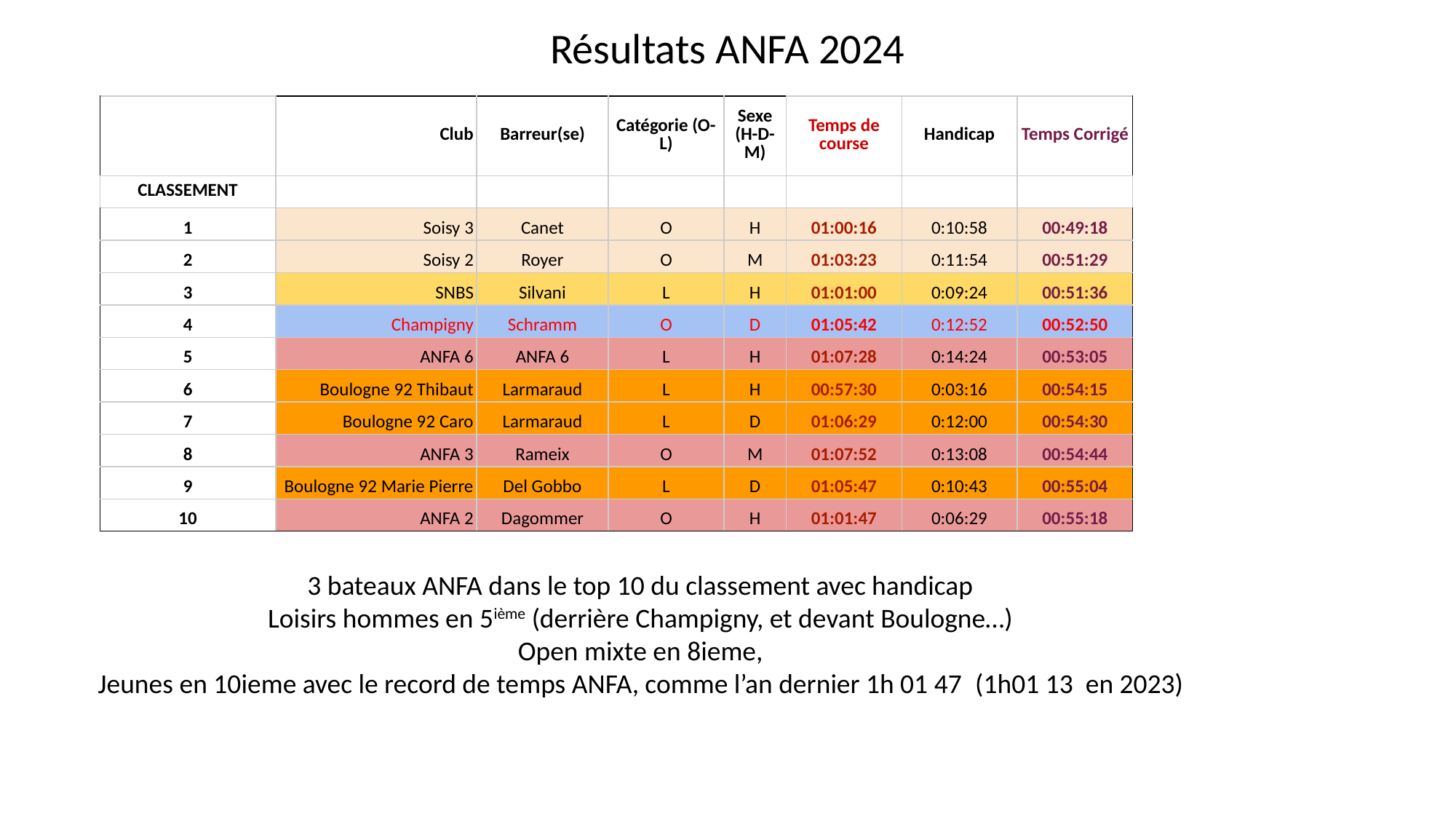

# Résultats ANFA 2024
|  | Club | Barreur(se) | Catégorie (O-L) | Sexe (H-D-M) | Temps de course | Handicap | Temps Corrigé |
| --- | --- | --- | --- | --- | --- | --- | --- |
| CLASSEMENT |  |  |  |  |  |  |  |
| 1 | Soisy 3 | Canet | O | H | 01:00:16 | 0:10:58 | 00:49:18 |
| 2 | Soisy 2 | Royer | O | M | 01:03:23 | 0:11:54 | 00:51:29 |
| 3 | SNBS | Silvani | L | H | 01:01:00 | 0:09:24 | 00:51:36 |
| 4 | Champigny | Schramm | O | D | 01:05:42 | 0:12:52 | 00:52:50 |
| 5 | ANFA 6 | ANFA 6 | L | H | 01:07:28 | 0:14:24 | 00:53:05 |
| 6 | Boulogne 92 Thibaut | Larmaraud | L | H | 00:57:30 | 0:03:16 | 00:54:15 |
| 7 | Boulogne 92 Caro | Larmaraud | L | D | 01:06:29 | 0:12:00 | 00:54:30 |
| 8 | ANFA 3 | Rameix | O | M | 01:07:52 | 0:13:08 | 00:54:44 |
| 9 | Boulogne 92 Marie Pierre | Del Gobbo | L | D | 01:05:47 | 0:10:43 | 00:55:04 |
| 10 | ANFA 2 | Dagommer | O | H | 01:01:47 | 0:06:29 | 00:55:18 |
3 bateaux ANFA dans le top 10 du classement avec handicap
Loisirs hommes en 5ième (derrière Champigny, et devant Boulogne…)
Open mixte en 8ieme,
Jeunes en 10ieme avec le record de temps ANFA, comme l’an dernier 1h 01 47  (1h01 13  en 2023)